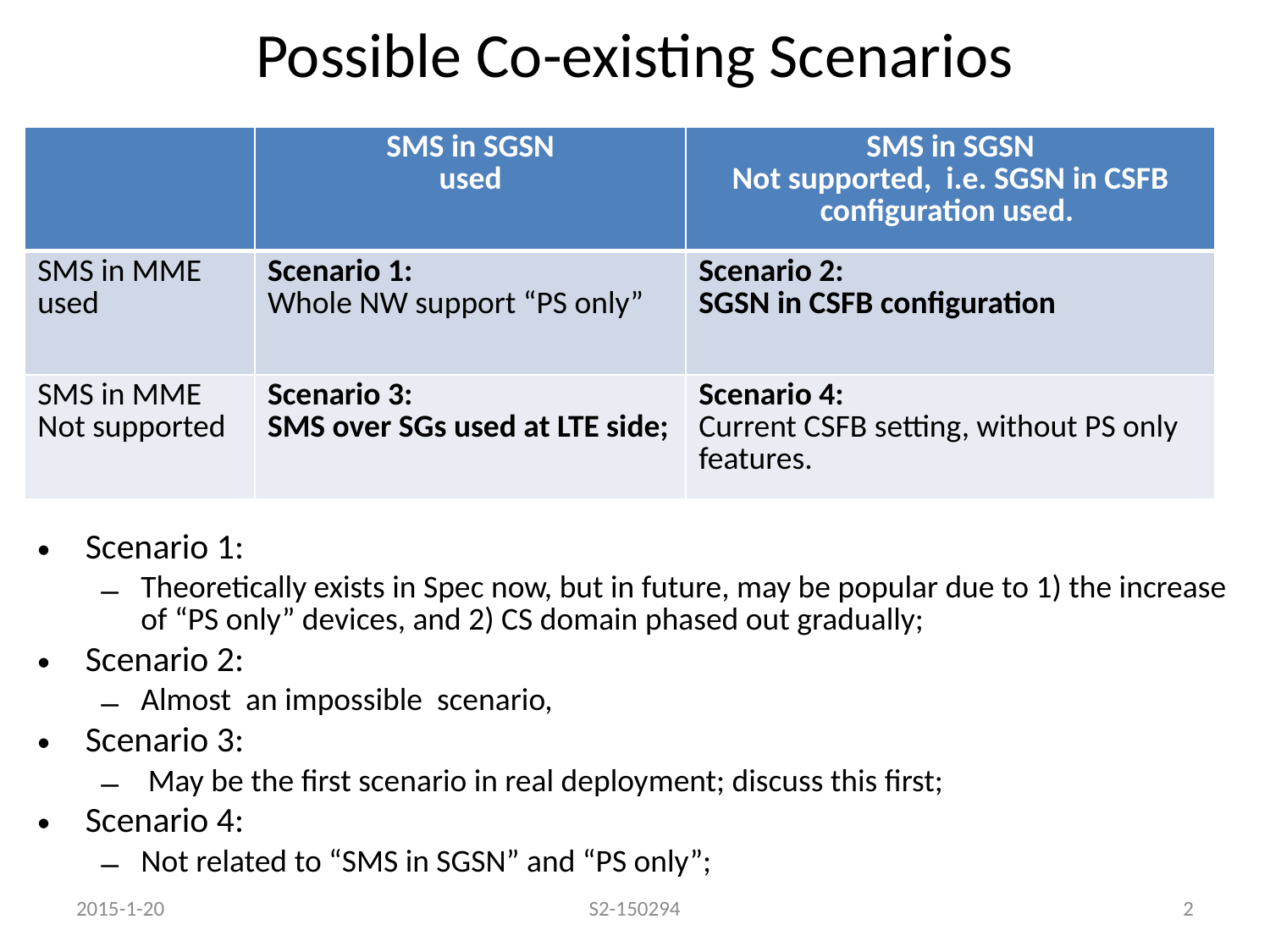

# Possible Co-existing Scenarios
|  | SMS in SGSN used | SMS in SGSN Not supported, i.e. SGSN in CSFB configuration used. |
| --- | --- | --- |
| SMS in MME used | Scenario 1: Whole NW support “PS only” | Scenario 2: SGSN in CSFB configuration |
| SMS in MME Not supported | Scenario 3: SMS over SGs used at LTE side; | Scenario 4: Current CSFB setting, without PS only features. |
Scenario 1:
Theoretically exists in Spec now, but in future, may be popular due to 1) the increase of “PS only” devices, and 2) CS domain phased out gradually;
Scenario 2:
Almost  an impossible  scenario,
Scenario 3:
 May be the first scenario in real deployment; discuss this first;
Scenario 4:
Not related to “SMS in SGSN” and “PS only”;

2015-1-20
S2-150294
2